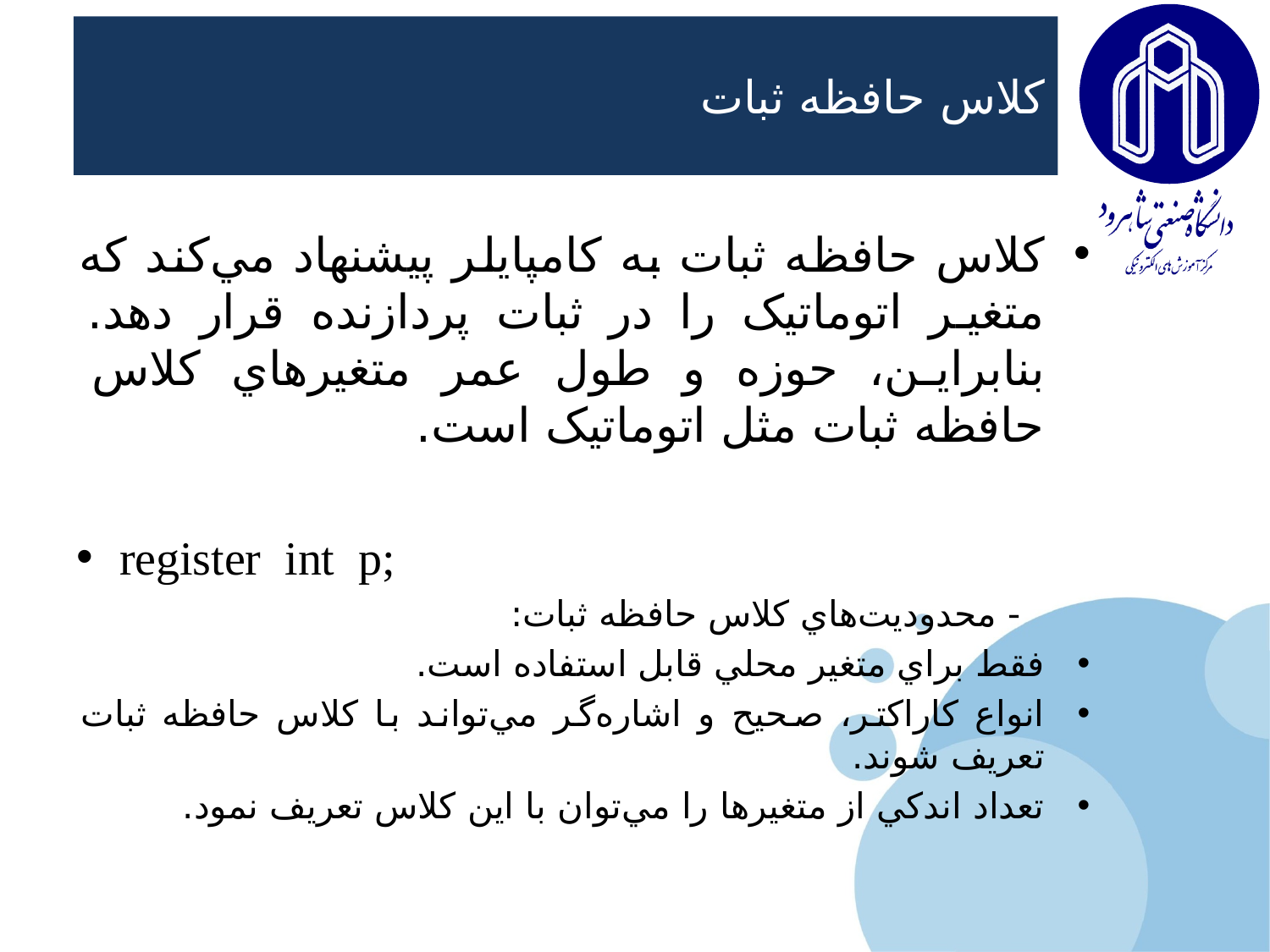

# کلاس حافظه ثبات
کلاس حافظه ثبات به کامپايلر پيشنهاد مي‌کند که متغير اتوماتيک را در ثبات پردازنده قرار دهد. بنابراين، حوزه و طول عمر متغيرهاي کلاس حافظه ثبات مثل اتوماتيک است.

register  int  p;
      - محدوديت‌هاي کلاس حافظه ثبات:
فقط براي متغير محلي قابل استفاده است.
انواع کاراکتر، صحيح و اشاره‌گر مي‌تواند با کلاس حافظه ثبات تعريف شوند.
تعداد اندکي از متغيرها را مي‌توان با اين کلاس تعريف نمود.